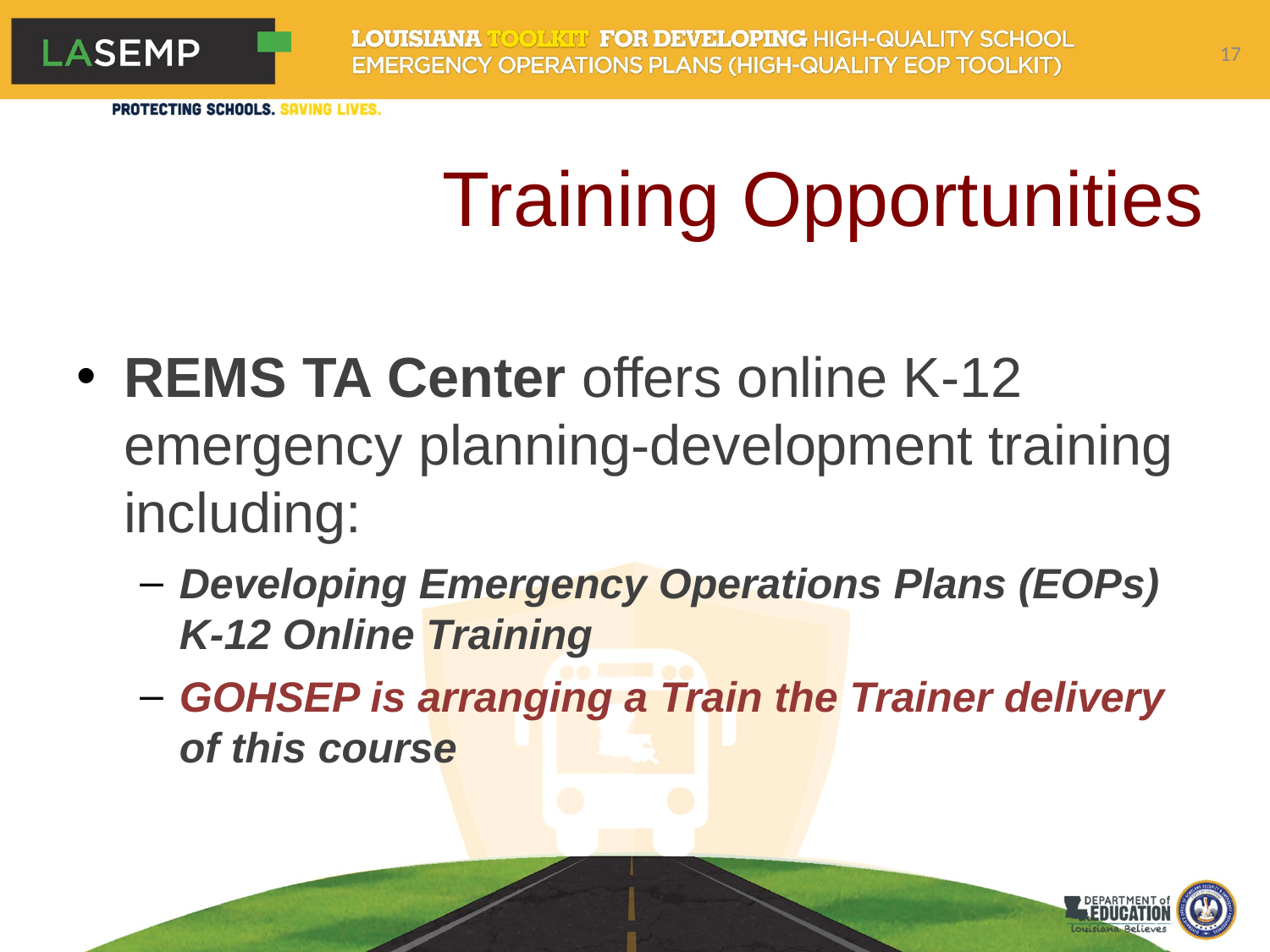

17
Training Opportunities

REMS TA Center offers online K-12 emergency planning-development training including:
Developing Emergency Operations Plans (EOPs) K-12 Online Training
GOHSEP is arranging a Train the Trainer delivery of this course